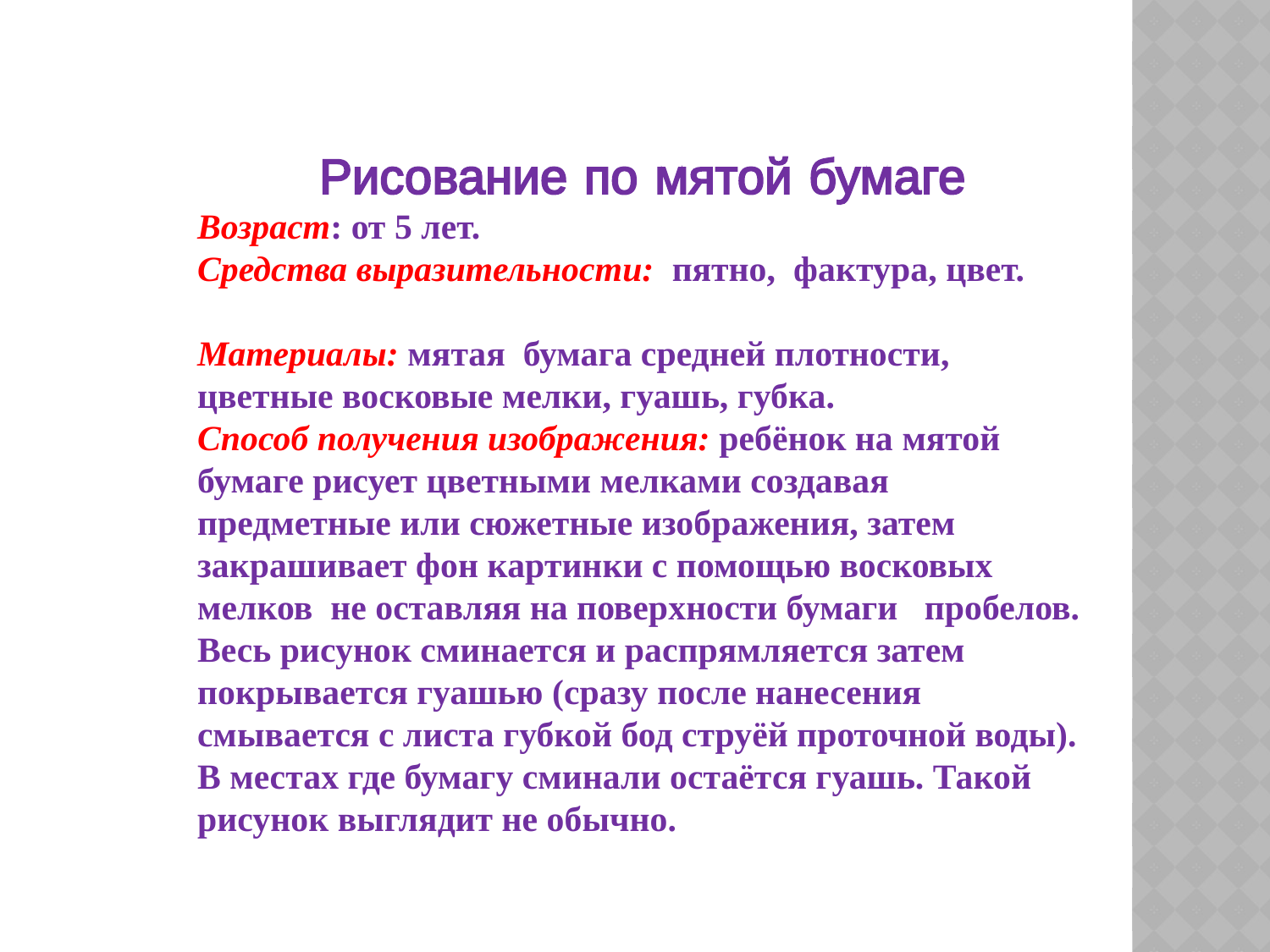

Рисование по мятой бумаге
Возраст: от 5 лет.
Средства выразительности:  пятно,  фактура, цвет.
Материалы: мятая  бумага средней плотности, цветные восковые мелки, гуашь, губка.
Способ получения изображения: ребёнок на мятой бумаге рисует цветными мелками создавая предметные или сюжетные изображения, затем закрашивает фон картинки с помощью восковых мелков  не оставляя на поверхности бумаги   пробелов. Весь рисунок сминается и распрямляется затем покрывается гуашью (сразу после нанесения смывается с листа губкой бод струёй проточной воды).  В местах где бумагу сминали остаётся гуашь. Такой рисунок выглядит не обычно.